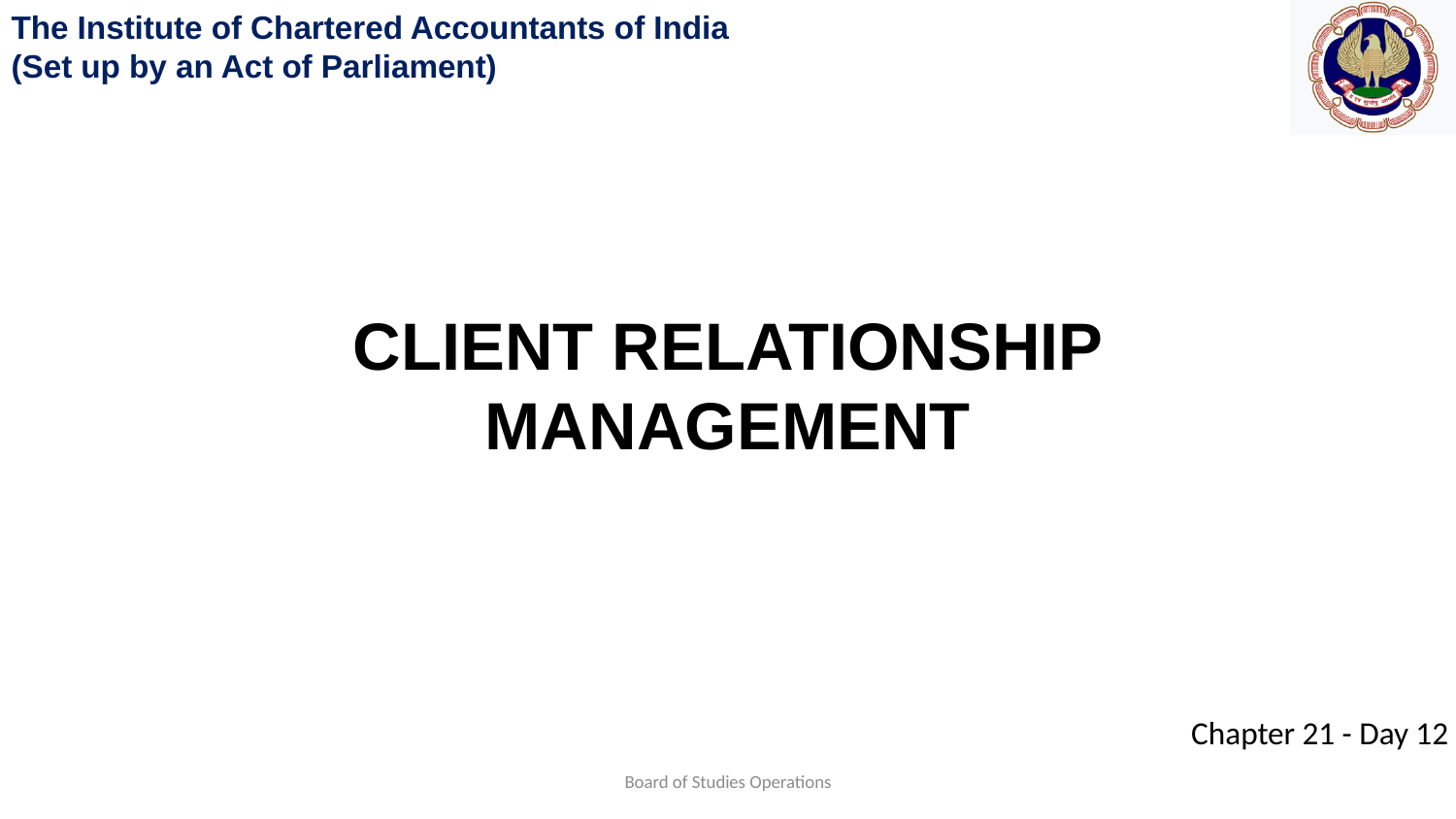

CLIENT RELATIONSHIP MANAGEMENT
Board of Studies Operations